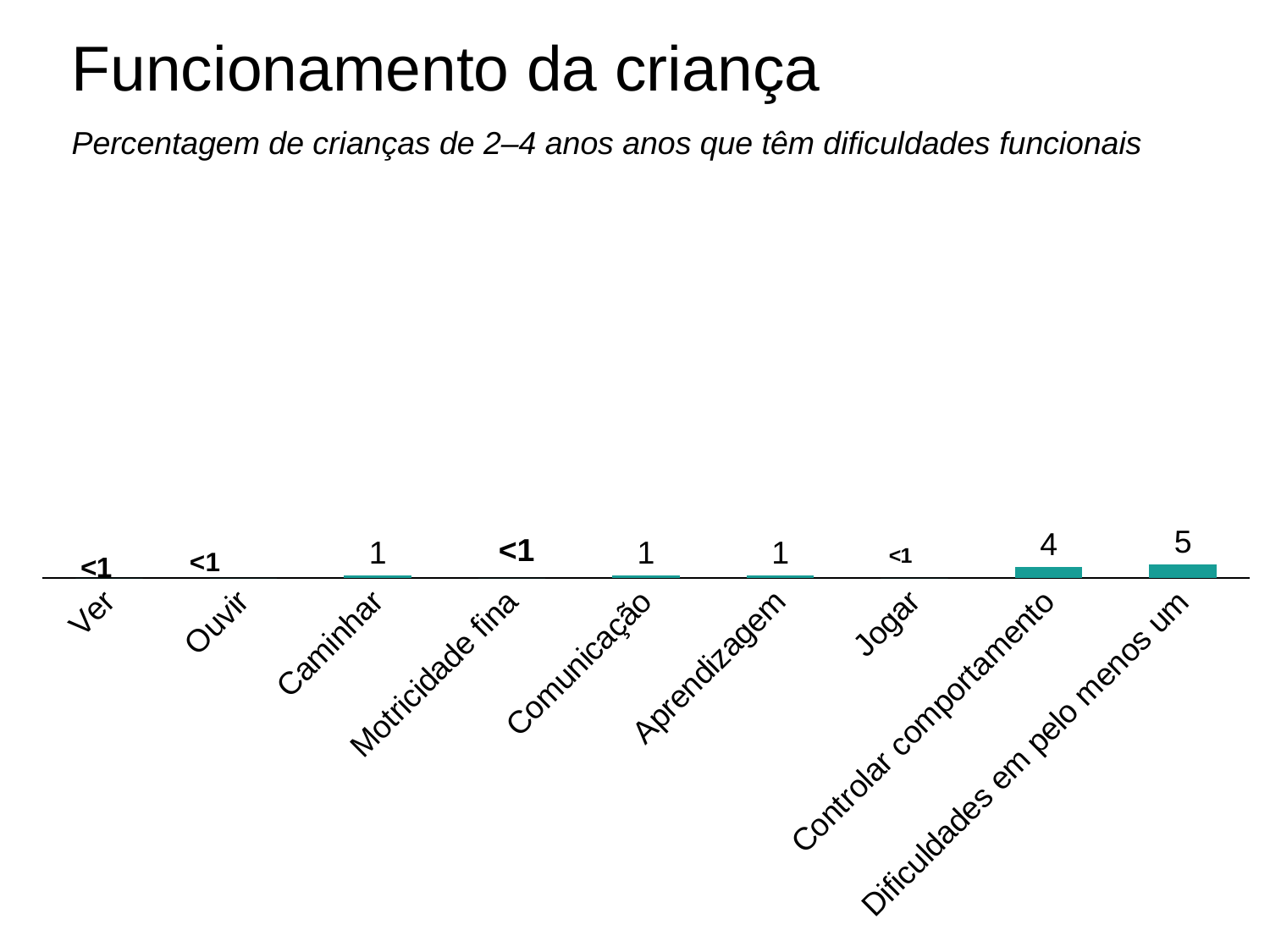

# Funcionamento da criança
Percentagem de crianças de 2–4 anos anos que têm dificuldades funcionais

### Chart

| Category | 2-4 anos |
|---|---|
| Ver | 0.0 |
| Ouvir | 0.0 |
| Caminhar | 1.0 |
| Motricidade fina | 0.0 |
| Comunicação | 1.0 |
| Aprendizagem | 1.0 |
| Jogar | 0.0 |
| Controlar comportamento | 4.0 |
| Dificuldades em pelo menos um | 5.0 |